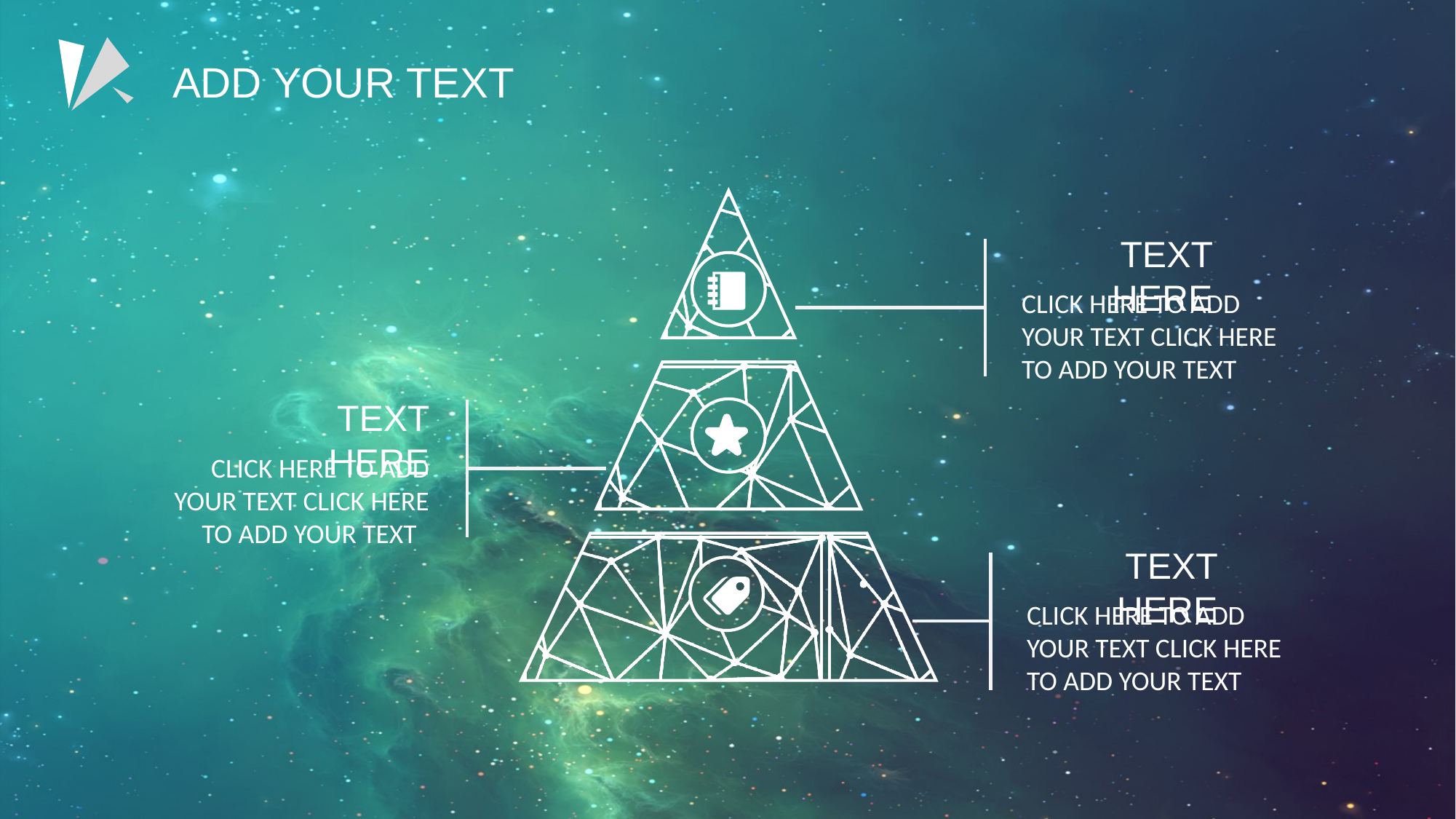

ADD YOUR TEXT

TEXT HERE

CLICK HERE TO ADD YOUR TEXT CLICK HERE TO ADD YOUR TEXT

TEXT HERE

CLICK HERE TO ADD YOUR TEXT CLICK HERE TO ADD YOUR TEXT

TEXT HERE

CLICK HERE TO ADD YOUR TEXT CLICK HERE TO ADD YOUR TEXT